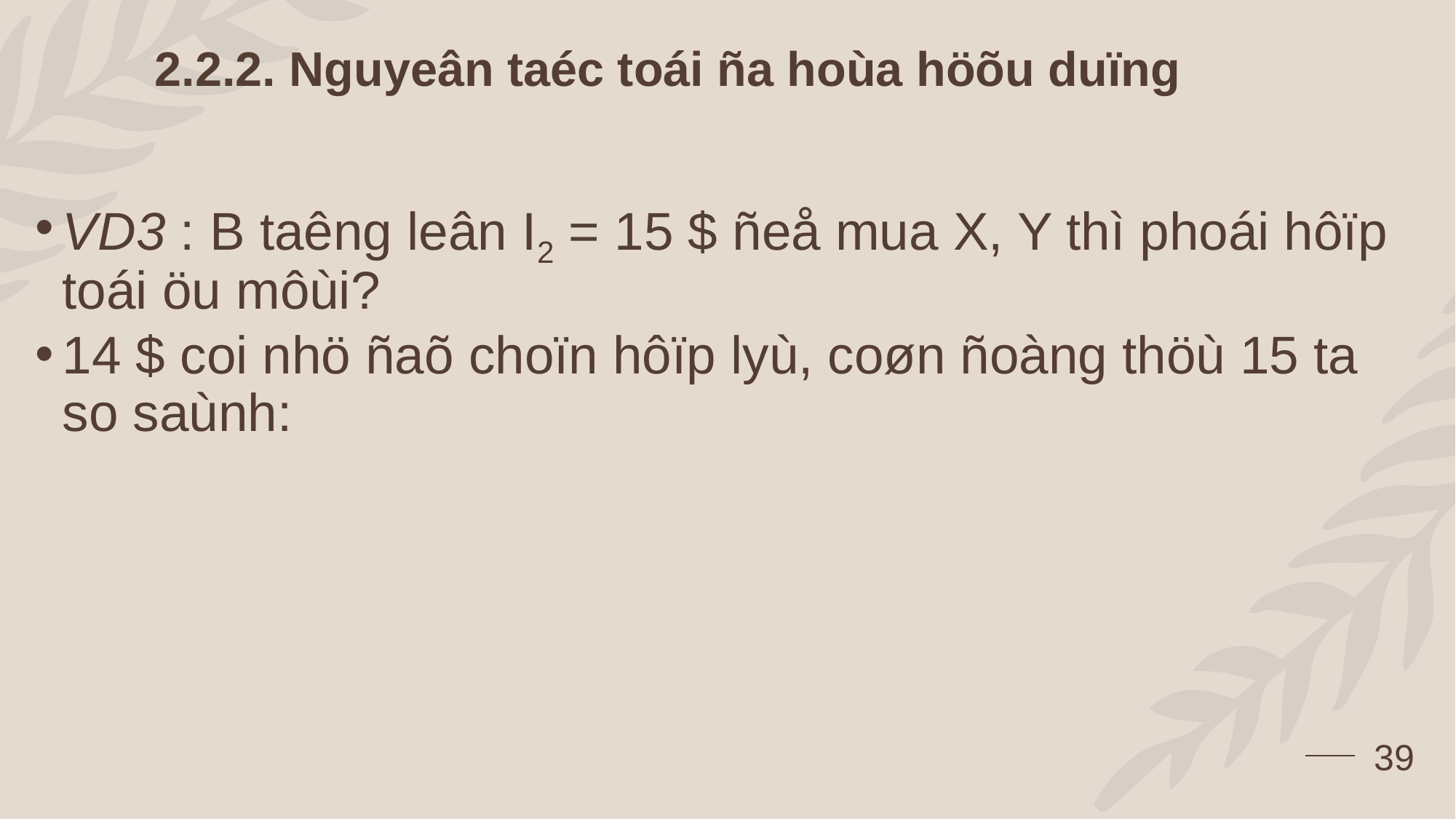

2.2.2. Nguyeân taéc toái ña hoùa höõu duïng
VD3 : B taêng leân I2 = 15 $ ñeå mua X, Y thì phoái hôïp toái öu môùi?
14 $ coi nhö ñaõ choïn hôïp lyù, coøn ñoàng thöù 15 ta so saùnh:

39